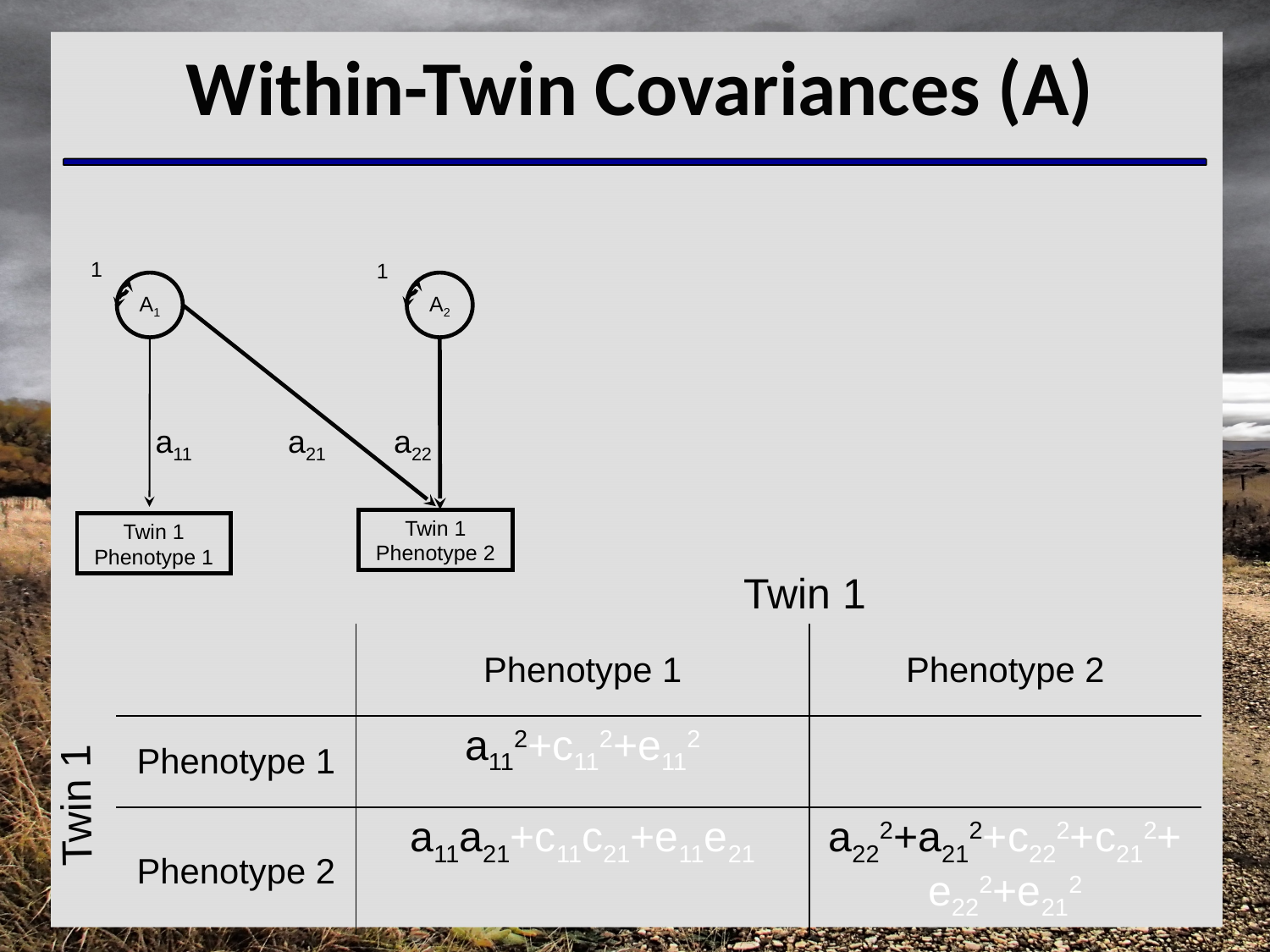

# Within-Twin Covariances (A)

1
1
A1
A2
a11
a21
a22
Twin 1
Phenotype 2
Twin 1
Phenotype 1
Twin 1
|  | Phenotype 1 | Phenotype 2 |
| --- | --- | --- |
| Phenotype 1 | a112+c112+e112 |  |
| Phenotype 2 | a11a21+c11c21+e11e21 | a222+a212+c222+c212+e222+e212 |
Twin 1